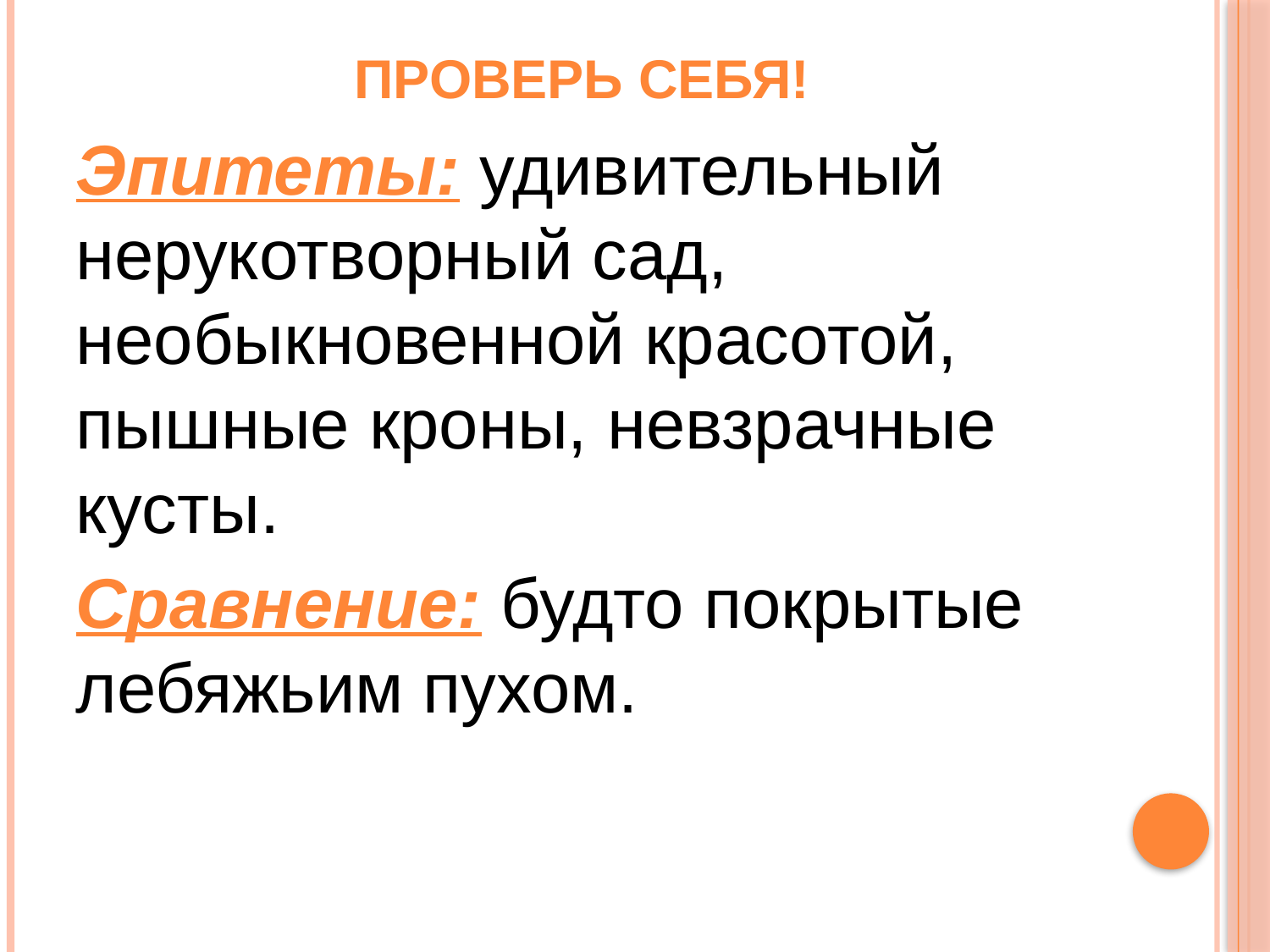

# Проверь себя!
Эпитеты: удивительный нерукотворный сад, необыкновенной красотой, пышные кроны, невзрачные кусты.
Сравнение: будто покрытые лебяжьим пухом.